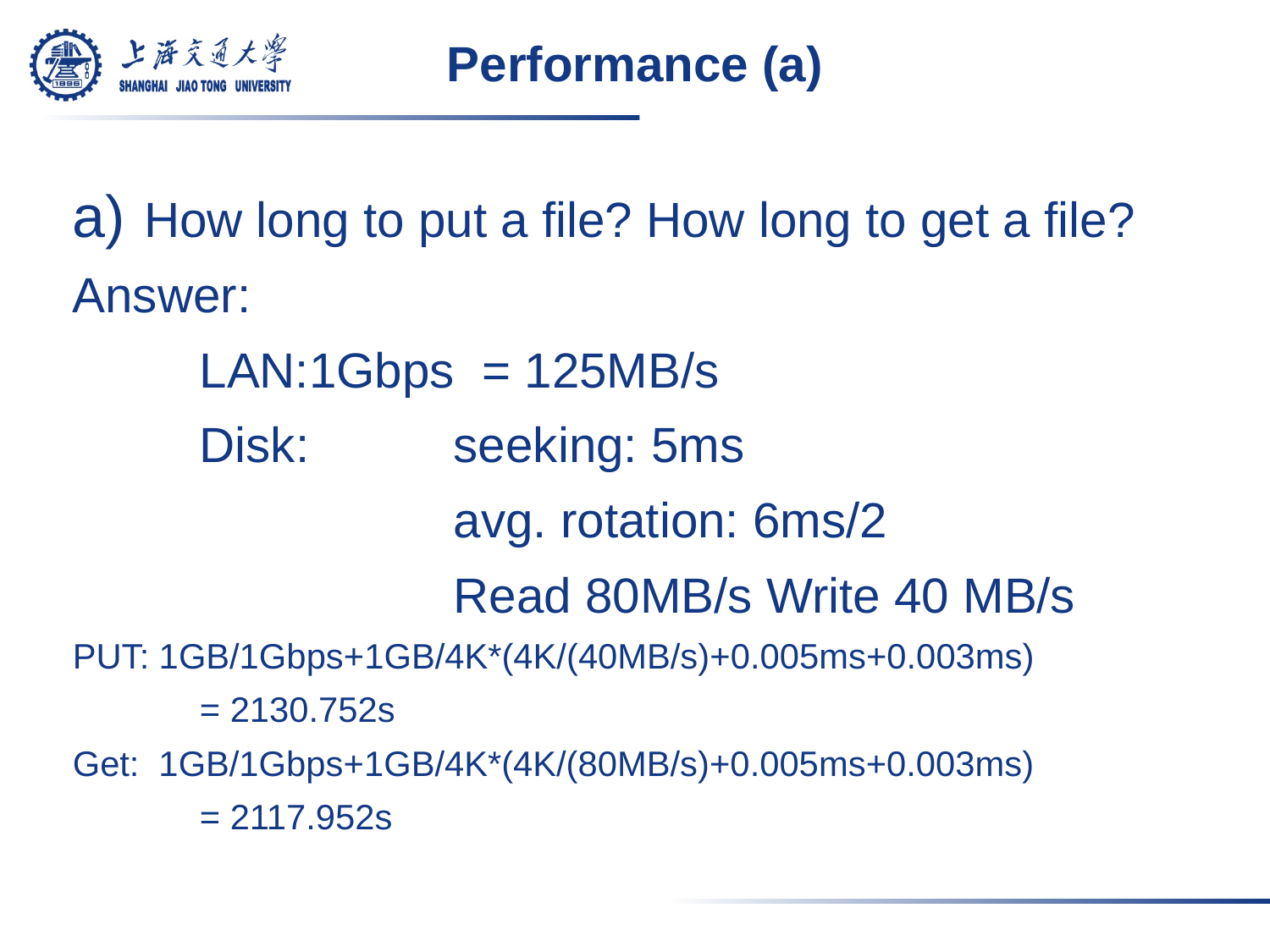

# Performance (a)
How long to put a file? How long to get a file?
Answer:
	LAN:1Gbps  = 125MB/s
	Disk:		seeking: 5ms
			avg. rotation: 6ms/2
			Read 80MB/s Write 40 MB/s
PUT: 1GB/1Gbps+1GB/4K*(4K/(40MB/s)+0.005ms+0.003ms)
	= 2130.752s
Get:  1GB/1Gbps+1GB/4K*(4K/(80MB/s)+0.005ms+0.003ms)
	= 2117.952s